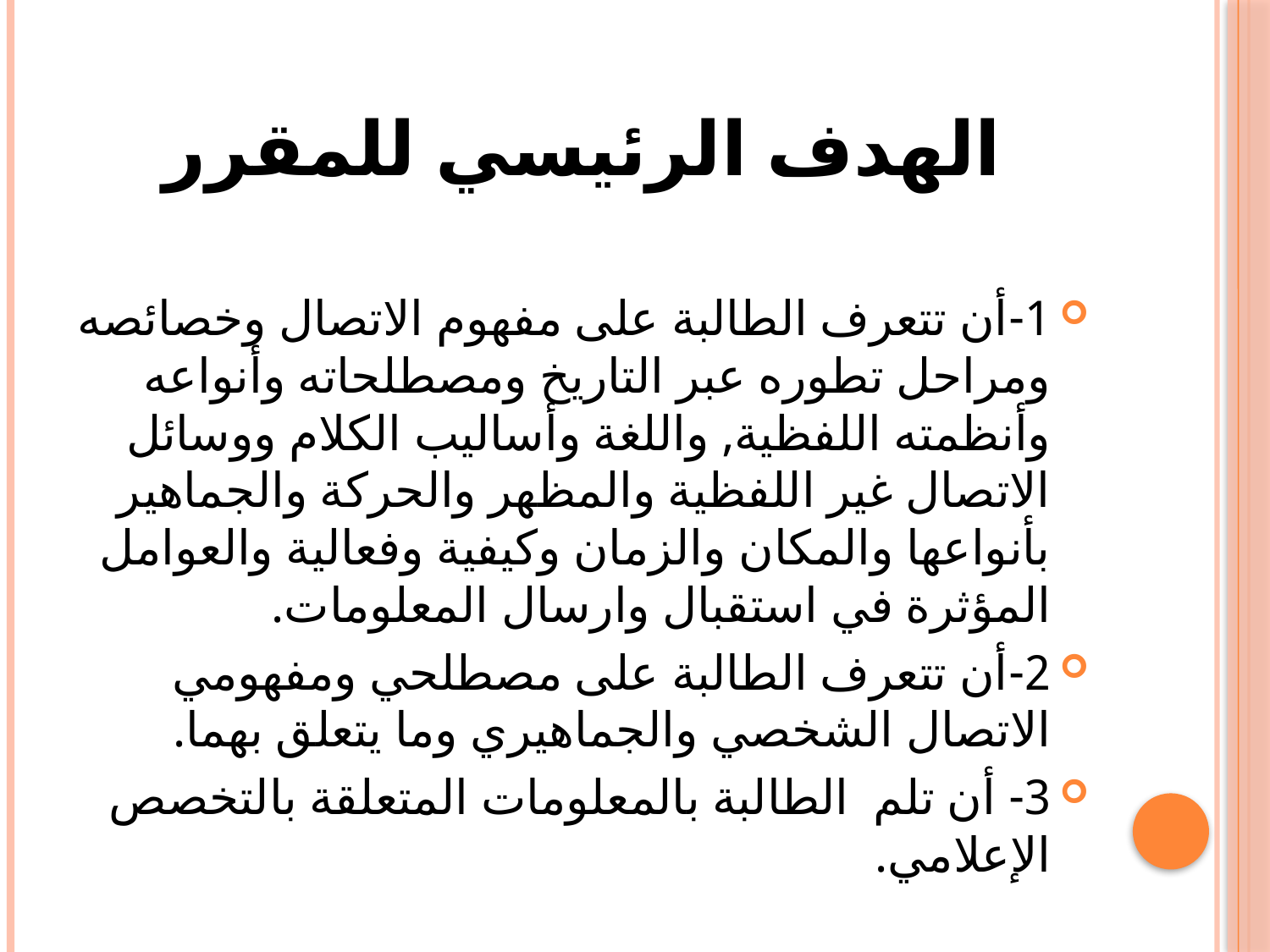

# الهدف الرئيسي للمقرر

1-أن تتعرف الطالبة على مفهوم الاتصال وخصائصه ومراحل تطوره عبر التاريخ ومصطلحاته وأنواعه وأنظمته اللفظية, واللغة وأساليب الكلام ووسائل الاتصال غير اللفظية والمظهر والحركة والجماهير بأنواعها والمكان والزمان وكيفية وفعالية والعوامل المؤثرة في استقبال وارسال المعلومات.
2-أن تتعرف الطالبة على مصطلحي ومفهومي الاتصال الشخصي والجماهيري وما يتعلق بهما.
3- أن تلم  الطالبة بالمعلومات المتعلقة بالتخصص الإعلامي.